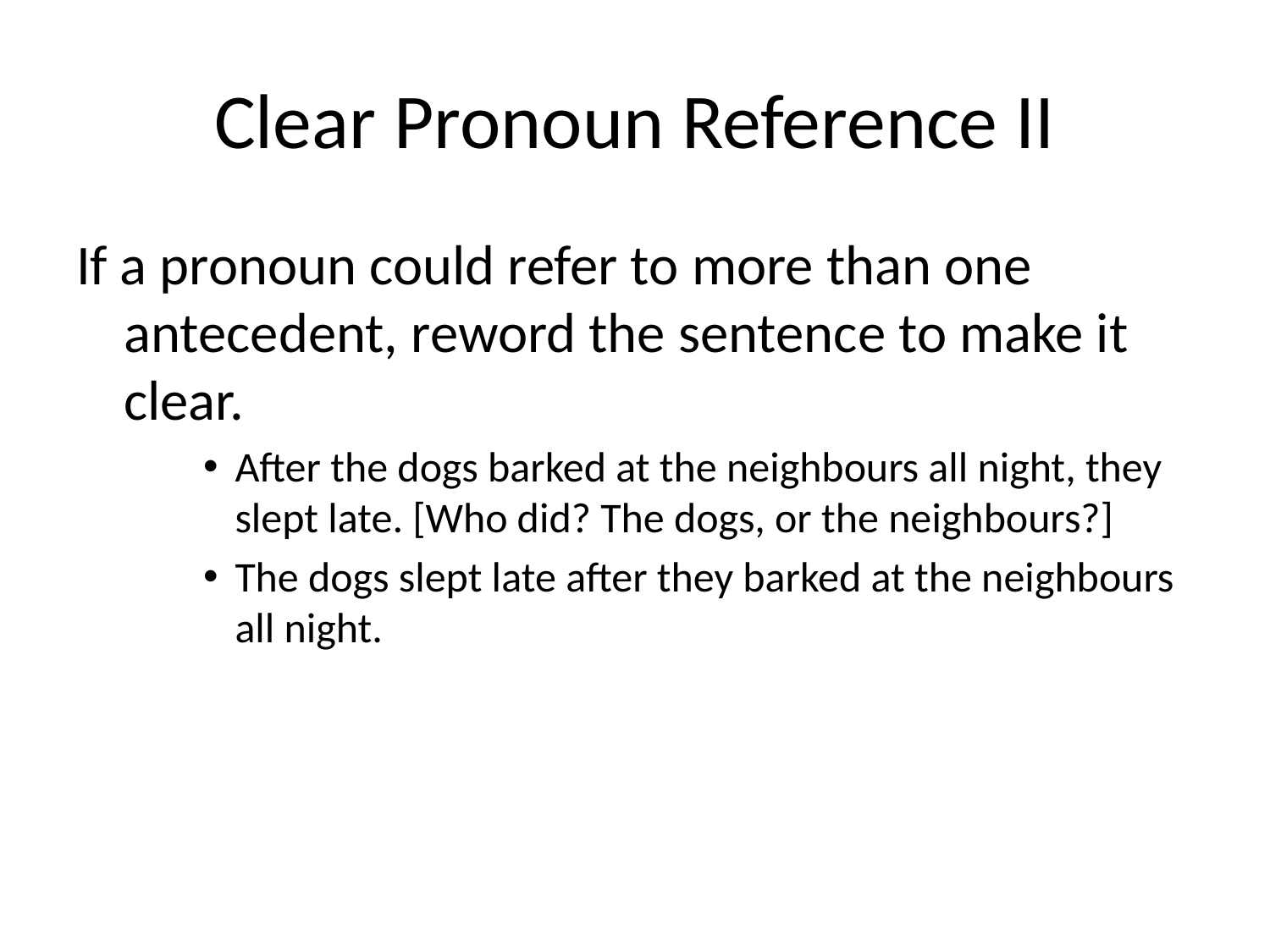

# Clear Pronoun Reference II
If a pronoun could refer to more than one antecedent, reword the sentence to make it clear.
After the dogs barked at the neighbours all night, they slept late. [Who did? The dogs, or the neighbours?]
The dogs slept late after they barked at the neighbours all night.